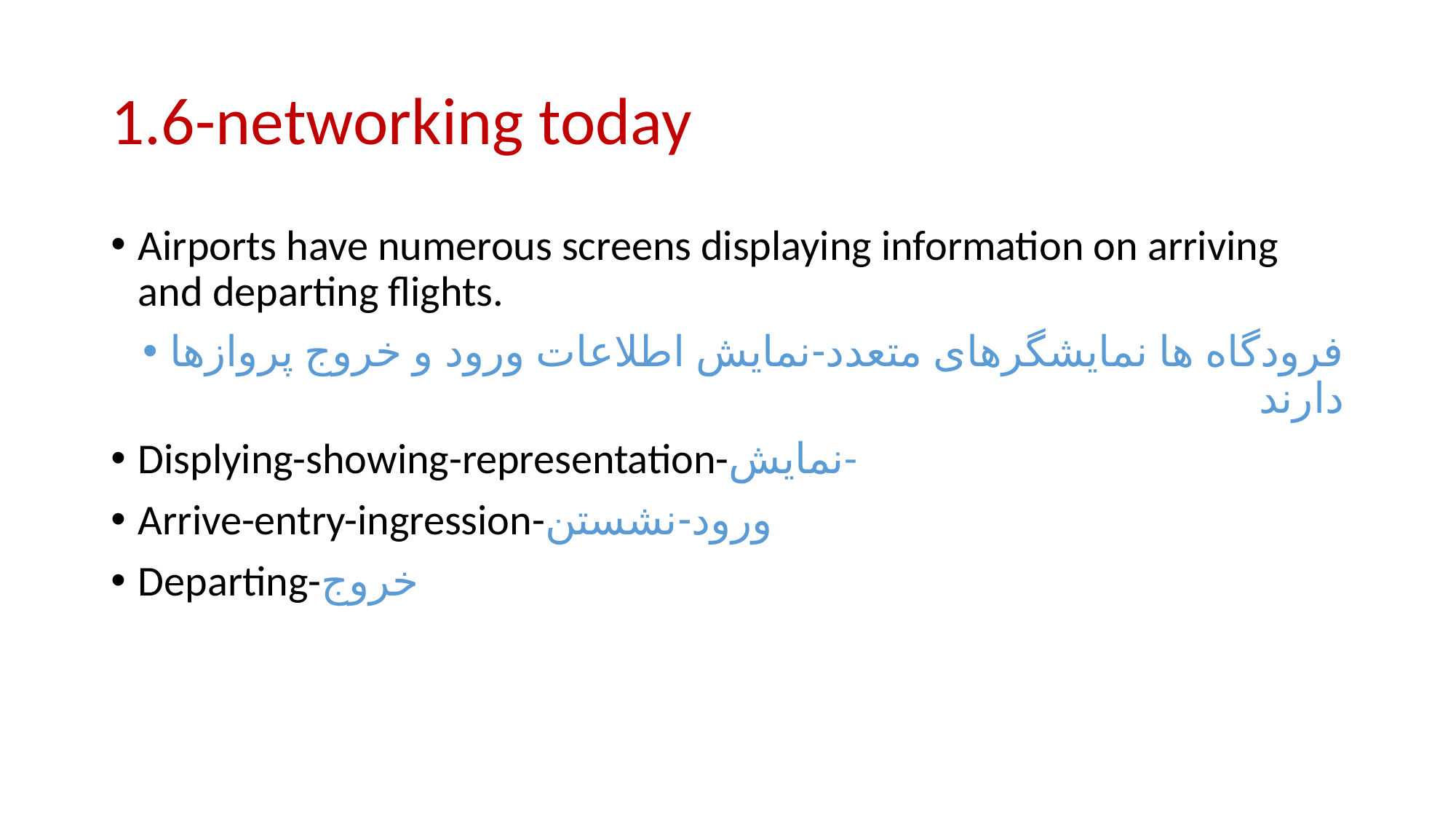

# 1.6-networking today
Airports have numerous screens displaying information on arriving and departing flights.
فرودگاه ها نمایشگرهای متعدد-نمایش اطلاعات ورود و خروج پروازها دارند
Displying-showing-representation-نمایش-
Arrive-entry-ingression-ورود-نشستن
Departing-خروج